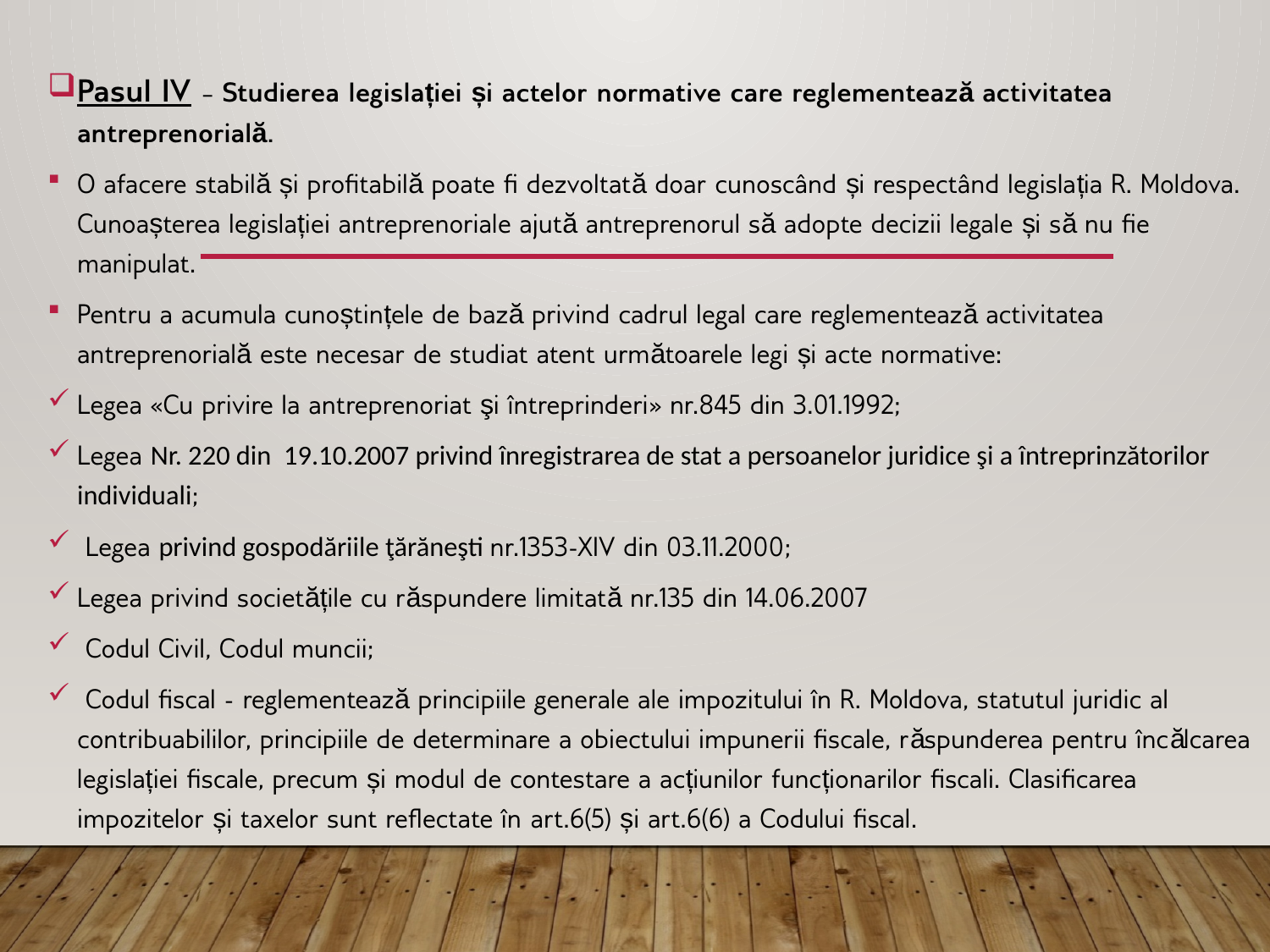

Pasul IV – Studierea legislației și actelor normative care reglementează activitatea antreprenorială.
O afacere stabilă și profitabilă poate fi dezvoltată doar cunoscând și respectând legislația R. Moldova. Cunoașterea legislației antreprenoriale ajută antreprenorul să adopte decizii legale și să nu fie manipulat.
Pentru a acumula cunoștințele de bază privind cadrul legal care reglementează activitatea antreprenorială este necesar de studiat atent următoarele legi și acte normative:
Legea «Cu privire la antreprenoriat şi întreprinderi» nr.845 din 3.01.1992;
Legea Nr. 220 din  19.10.2007 privind înregistrarea de stat a persoanelor juridice şi a întreprinzătorilor individuali;
 Legea privind gospodăriile ţărăneşti nr.1353-XIV din 03.11.2000;
Legea privind societățile cu răspundere limitată nr.135 din 14.06.2007
 Codul Civil, Codul muncii;
 Codul fiscal - reglementează principiile generale ale impozitului în R. Moldova, statutul juridic al contribuabililor, principiile de determinare a obiectului impunerii fiscale, răspunderea pentru încălcarea legislației fiscale, precum și modul de contestare a acțiunilor funcționarilor fiscali. Clasificarea impozitelor și taxelor sunt reflectate în art.6(5) și art.6(6) a Codului fiscal.